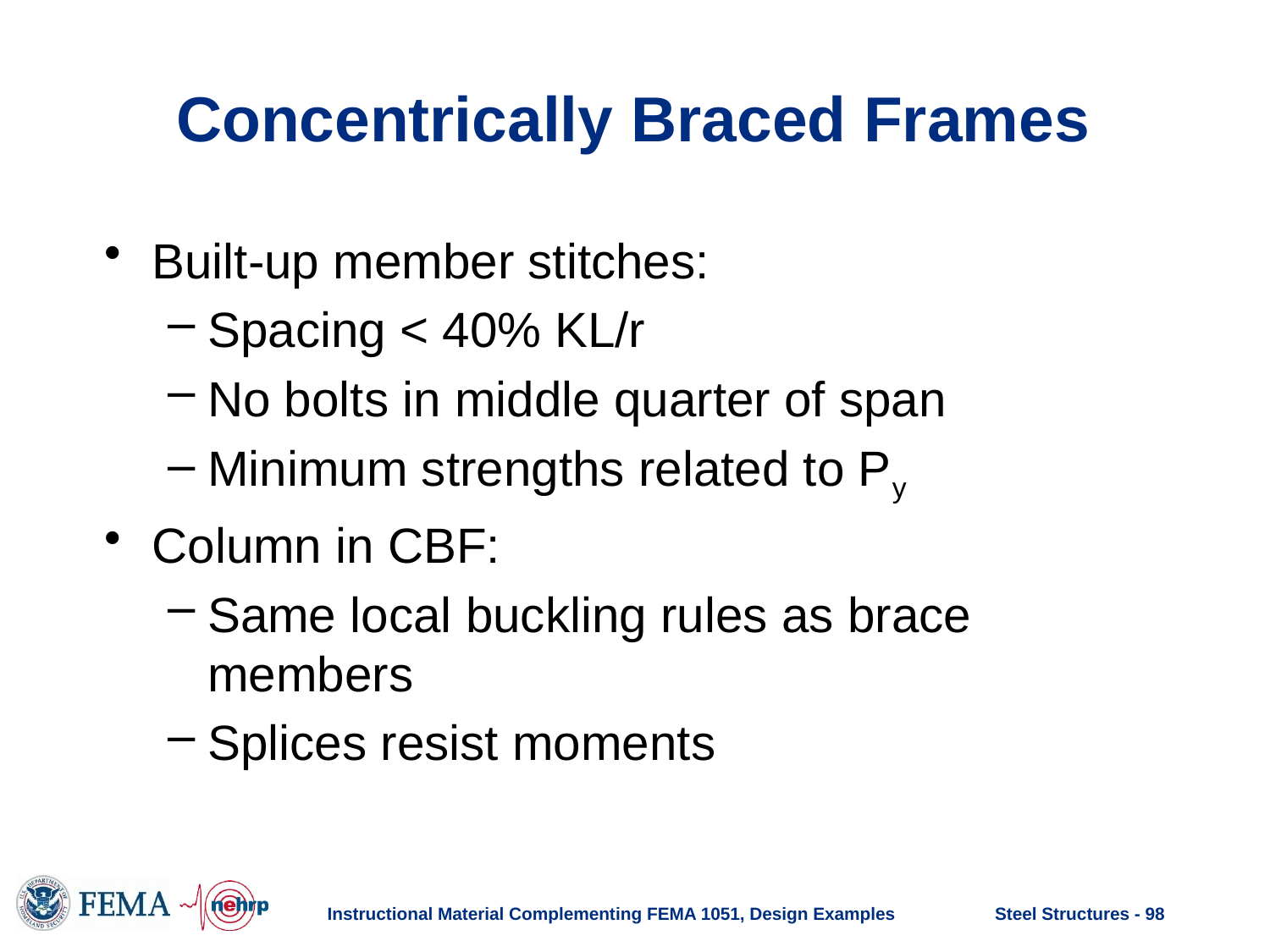

# Concentrically Braced Frames
Built-up member stitches:
Spacing < 40% KL/r
No bolts in middle quarter of span
Minimum strengths related to Py
Column in CBF:
Same local buckling rules as brace members
Splices resist moments
Instructional Material Complementing FEMA 1051, Design Examples
Steel Structures - 98